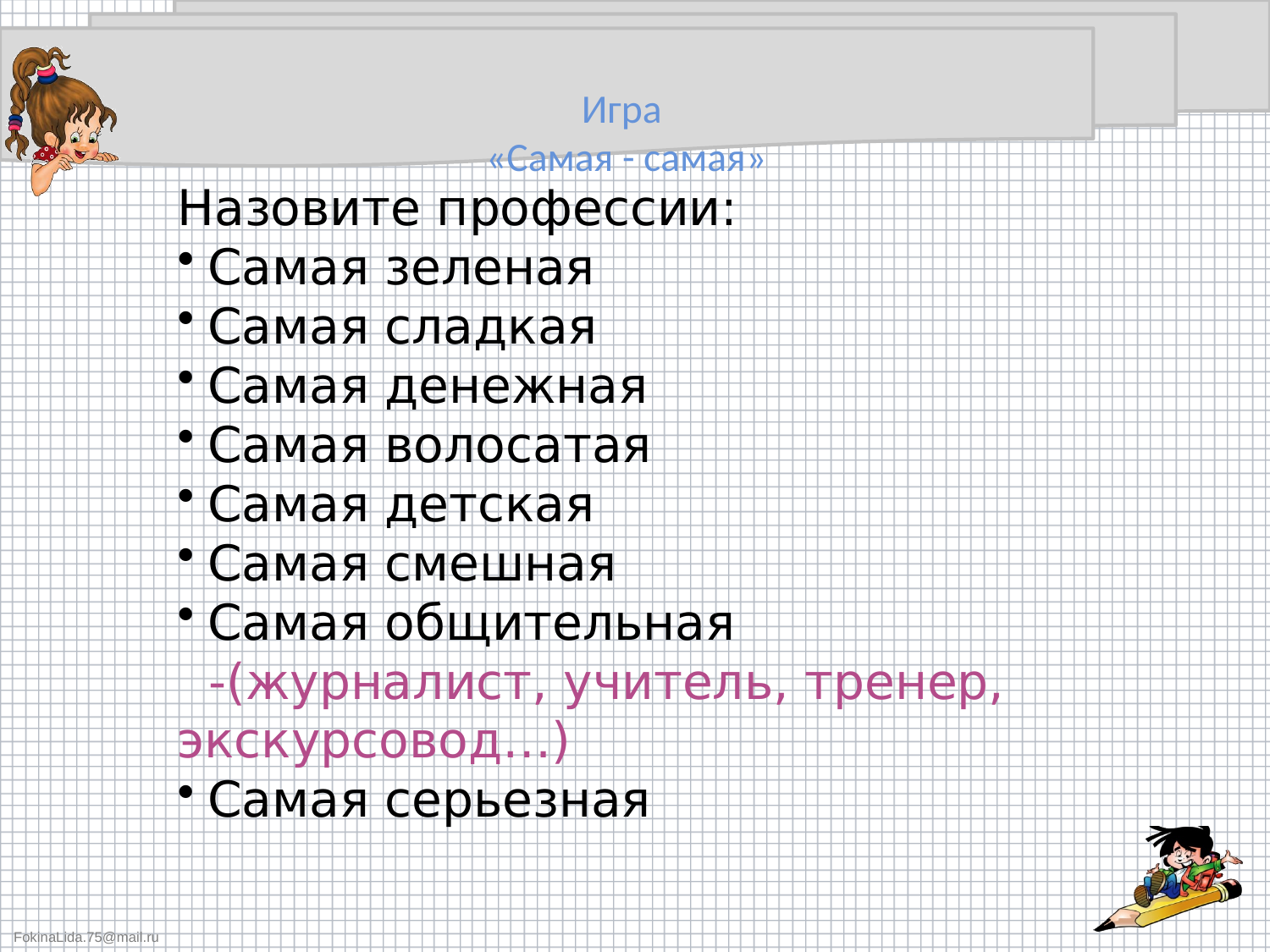

# Игра «Самая - самая»
Назовите профессии:
Самая зеленая
Самая сладкая
Самая денежная
Самая волосатая
Самая детская
Самая смешная
Самая общительная
  -(журналист, учитель, тренер, экскурсовод…)
Самая серьезная